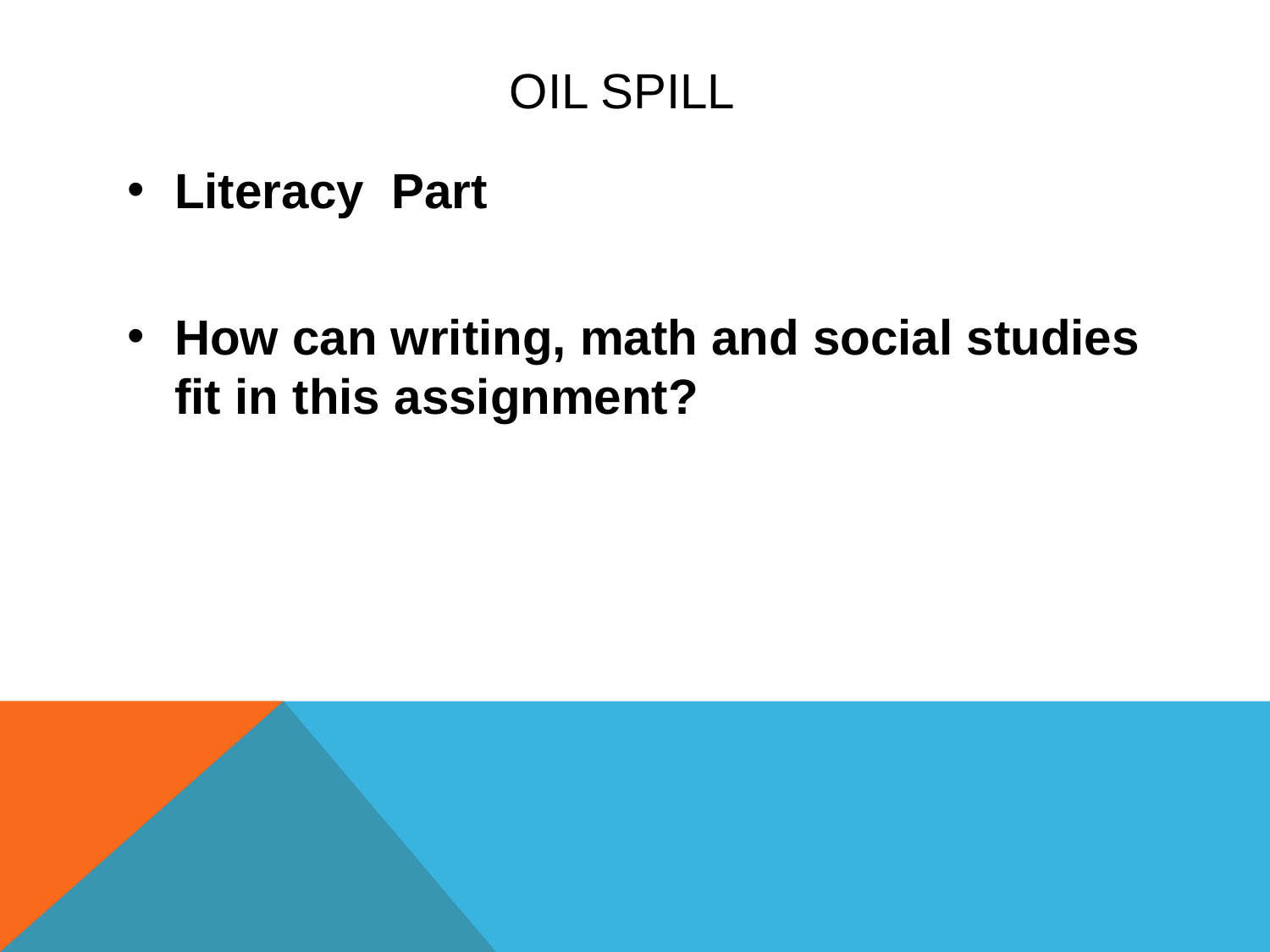

# Oil Spill
Literacy  Part

How can writing, math and social studies fit in this assignment?